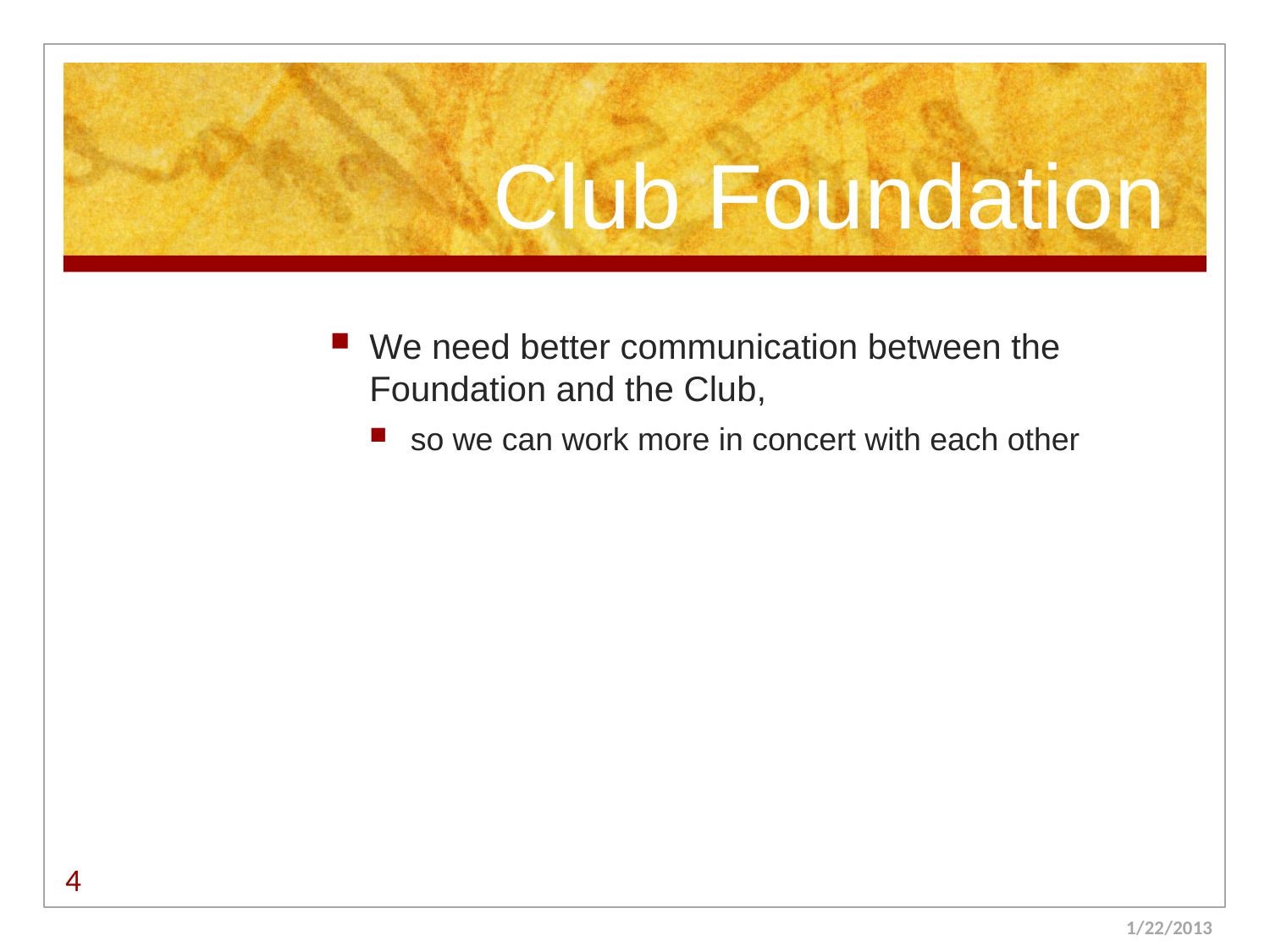

# Club Foundation
We need better communication between the Foundation and the Club,
so we can work more in concert with each other
4
1/22/2013